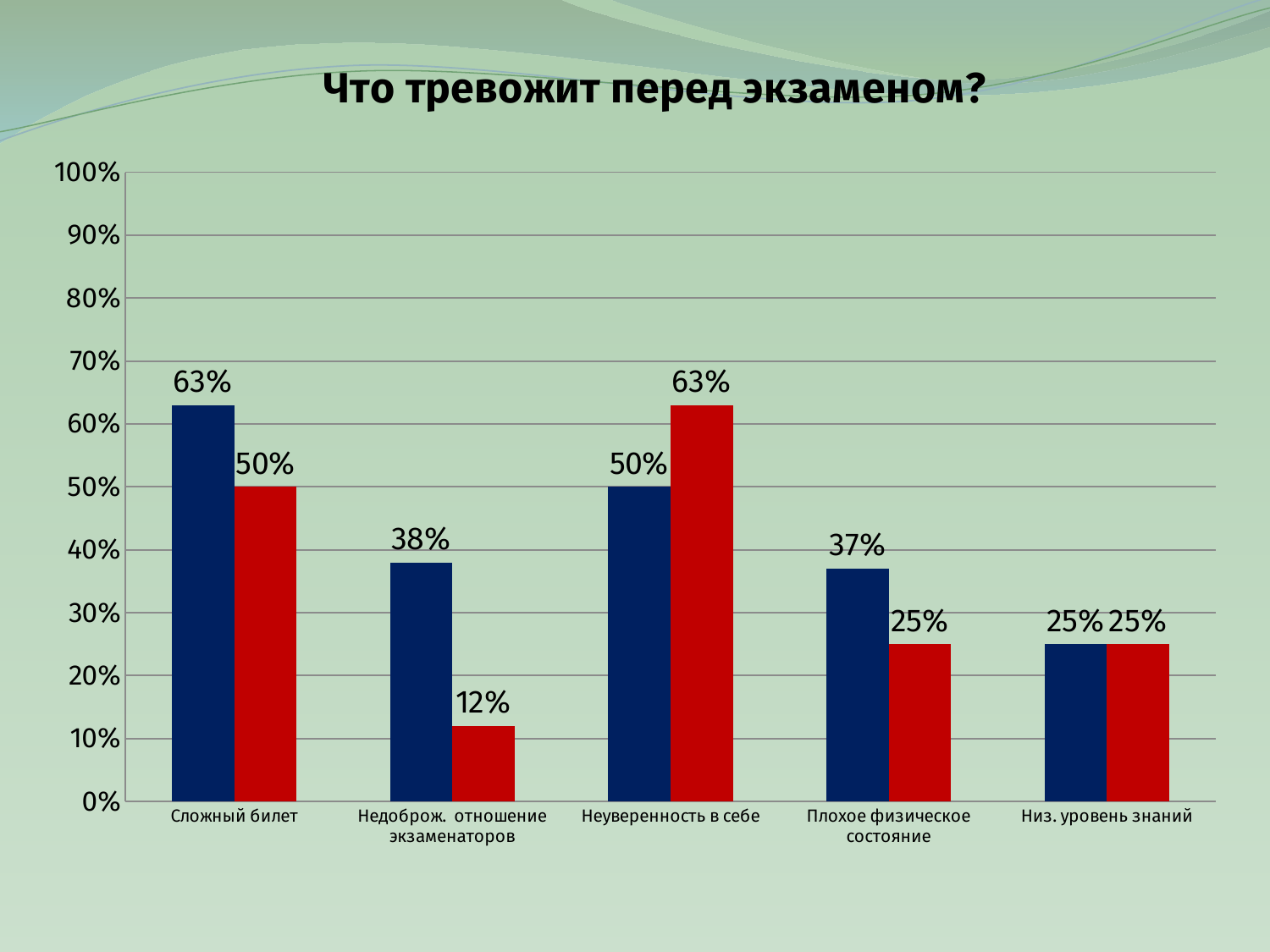

### Chart: Что тревожит перед экзаменом?

| Category | 9 класс | 11 класс |
|---|---|---|
| Сложный билет | 0.6300000000000006 | 0.5 |
| Недоброж.  отношение экзаменаторов | 0.38000000000000034 | 0.12000000000000002 |
| Неуверенность в себе | 0.5 | 0.6300000000000006 |
| Плохое физическое состояние | 0.3700000000000003 | 0.25 |
| Низ. уровень знаний | 0.25 | 0.25 |